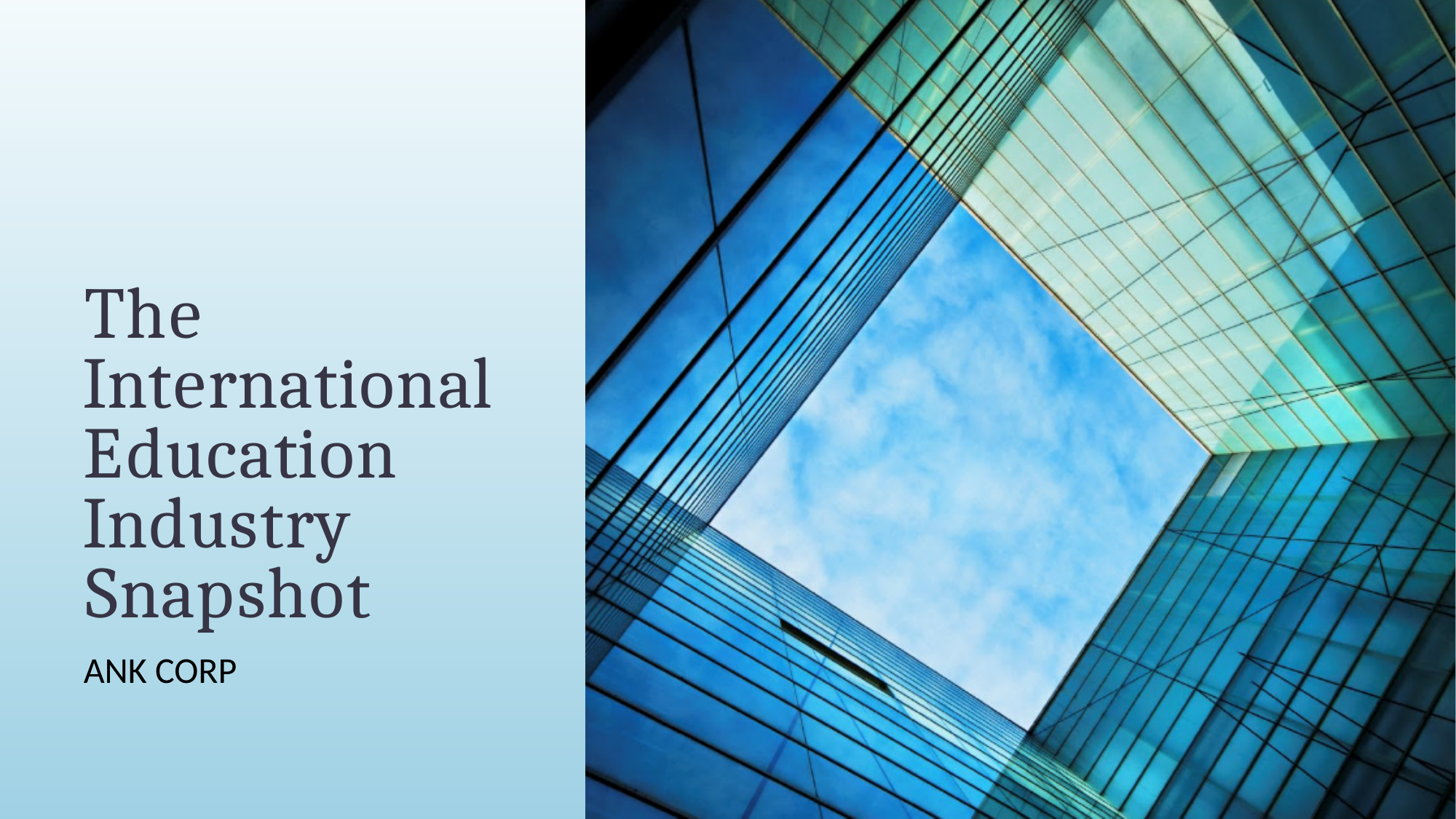

# The International Education Industry  Snapshot
ANK CORP